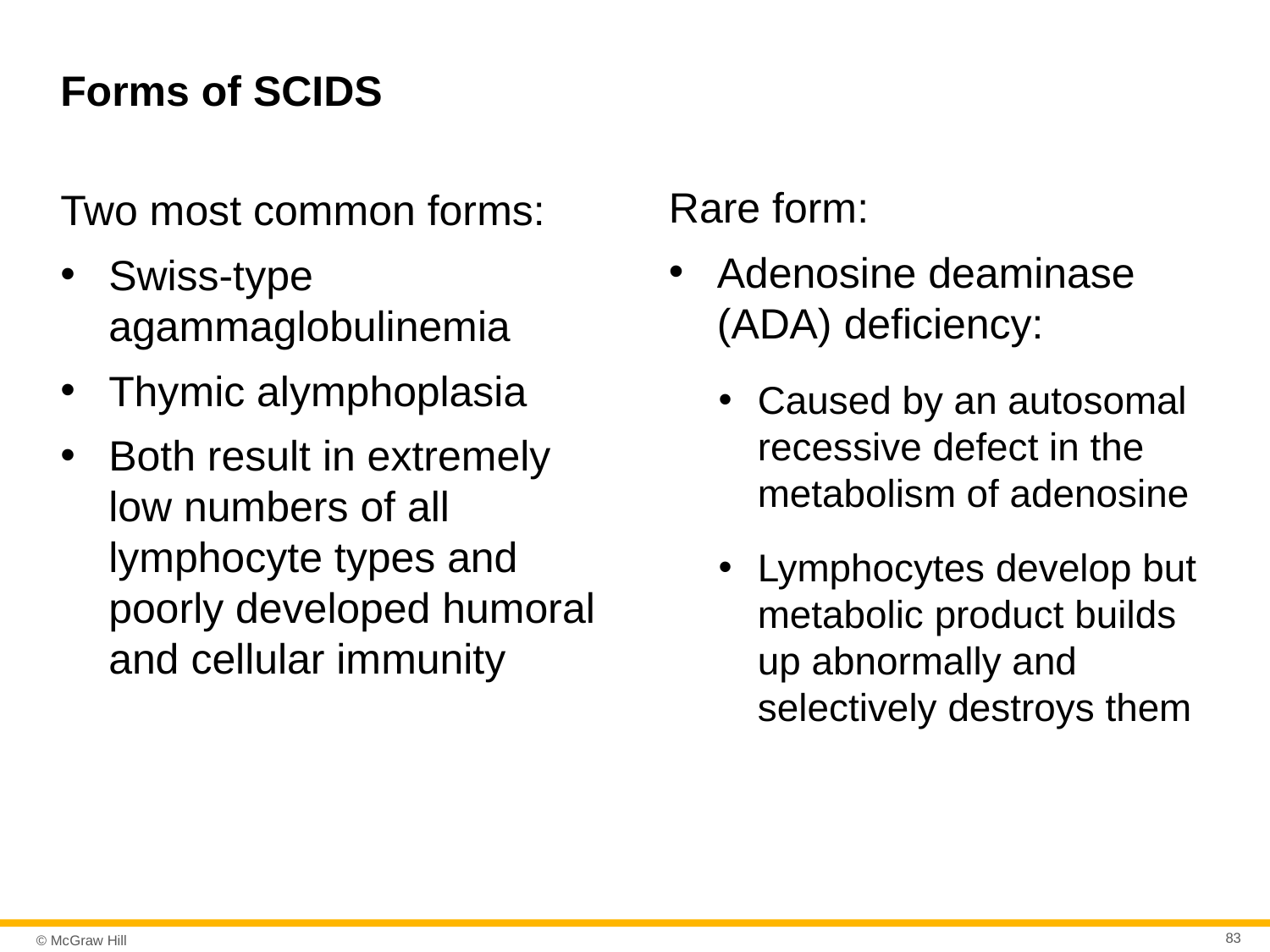

# Forms of SCIDS
Rare form:
Adenosine deaminase (ADA) deficiency:
Caused by an autosomal recessive defect in the metabolism of adenosine
Lymphocytes develop but metabolic product builds up abnormally and selectively destroys them
Two most common forms:
Swiss-type agammaglobulinemia
Thymic alymphoplasia
Both result in extremely low numbers of all lymphocyte types and poorly developed humoral and cellular immunity